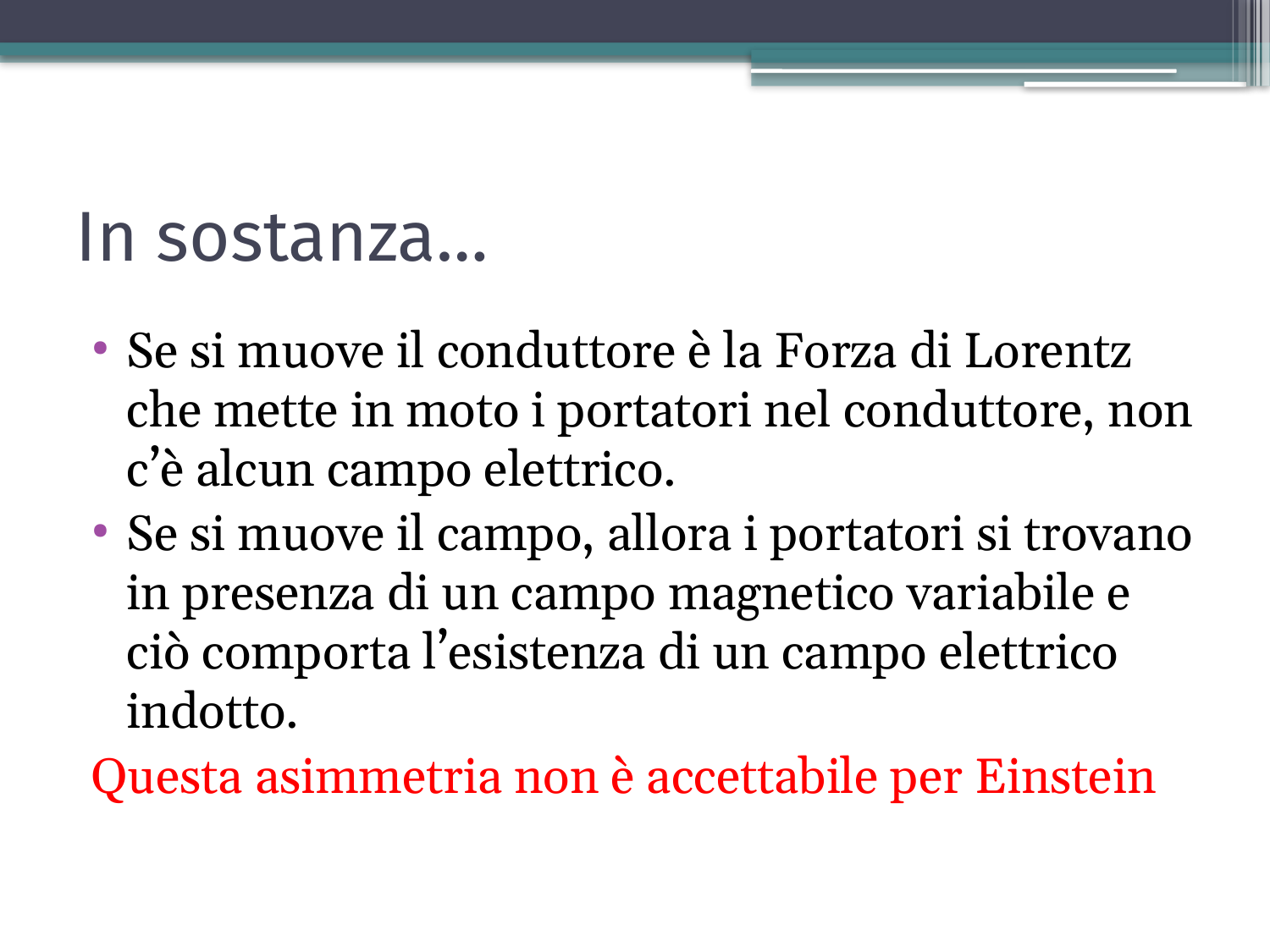

# In sostanza…
Se si muove il conduttore è la Forza di Lorentz che mette in moto i portatori nel conduttore, non c’è alcun campo elettrico.
Se si muove il campo, allora i portatori si trovano in presenza di un campo magnetico variabile e ciò comporta l’esistenza di un campo elettrico indotto.
Questa asimmetria non è accettabile per Einstein